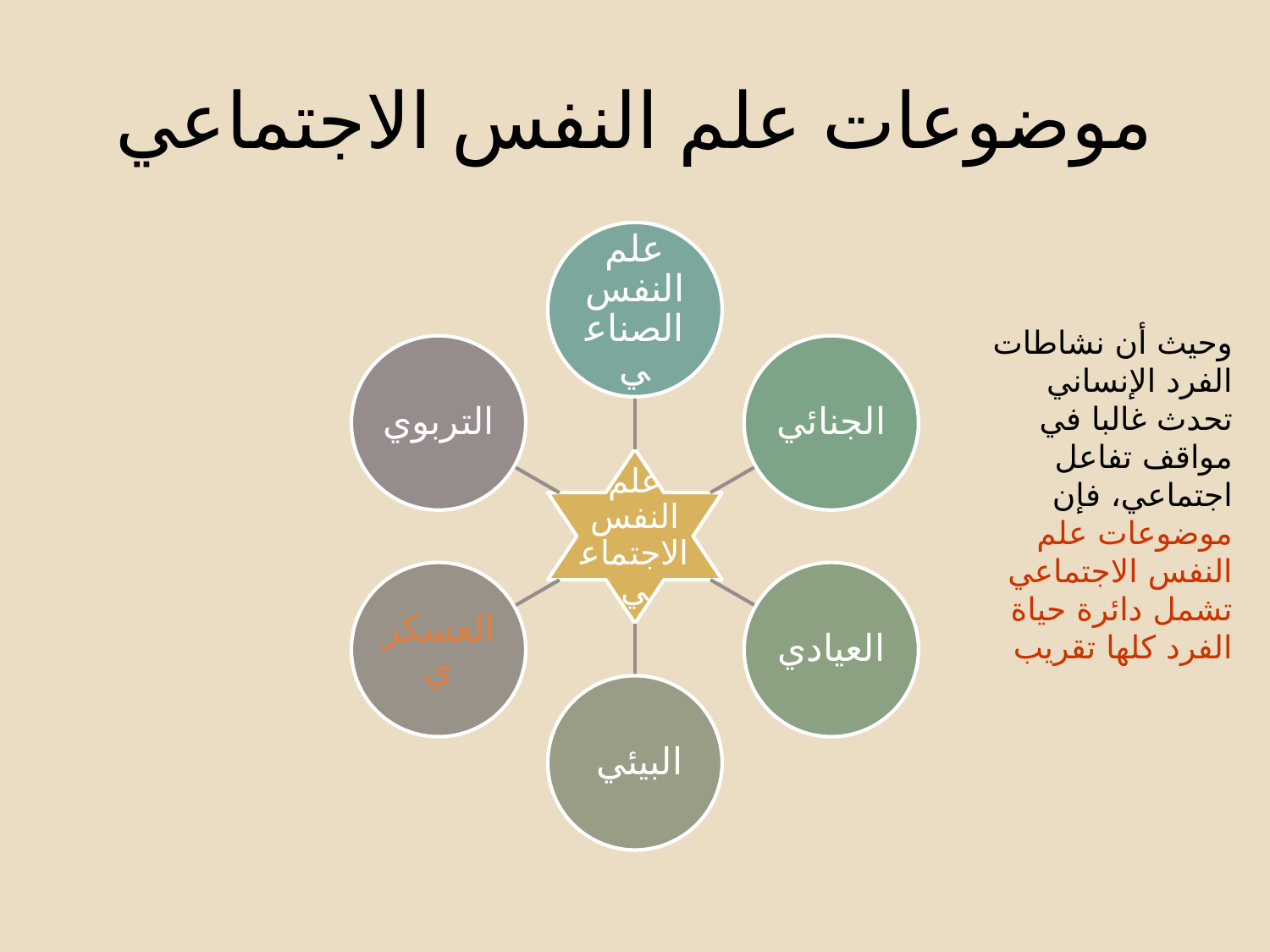

# موضوعات علم النفس الاجتماعي
علم النفس الاجتماعي

علم النفس الصناعي

الجنائي

العيادي

البيئي

العسكري

التربوي
وحيث أن نشاطات الفرد الإنساني تحدث غالبا في مواقف تفاعل اجتماعي، فإن موضوعات علم النفس الاجتماعي تشمل دائرة حياة الفرد كلها تقريب